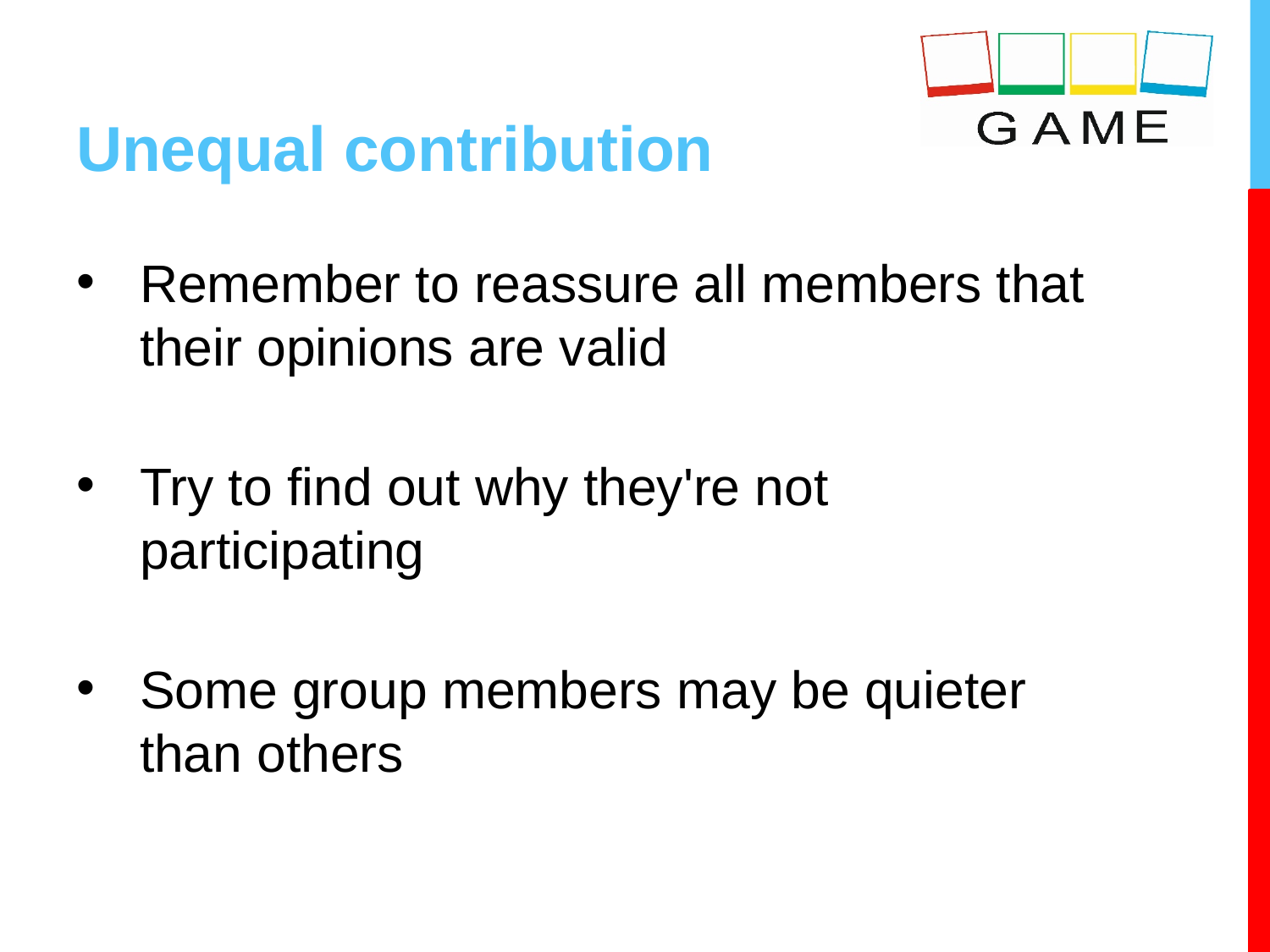

# Unequal contribution
Remember to reassure all members that their opinions are valid

Try to find out why they're not participating

Some group members may be quieter than others